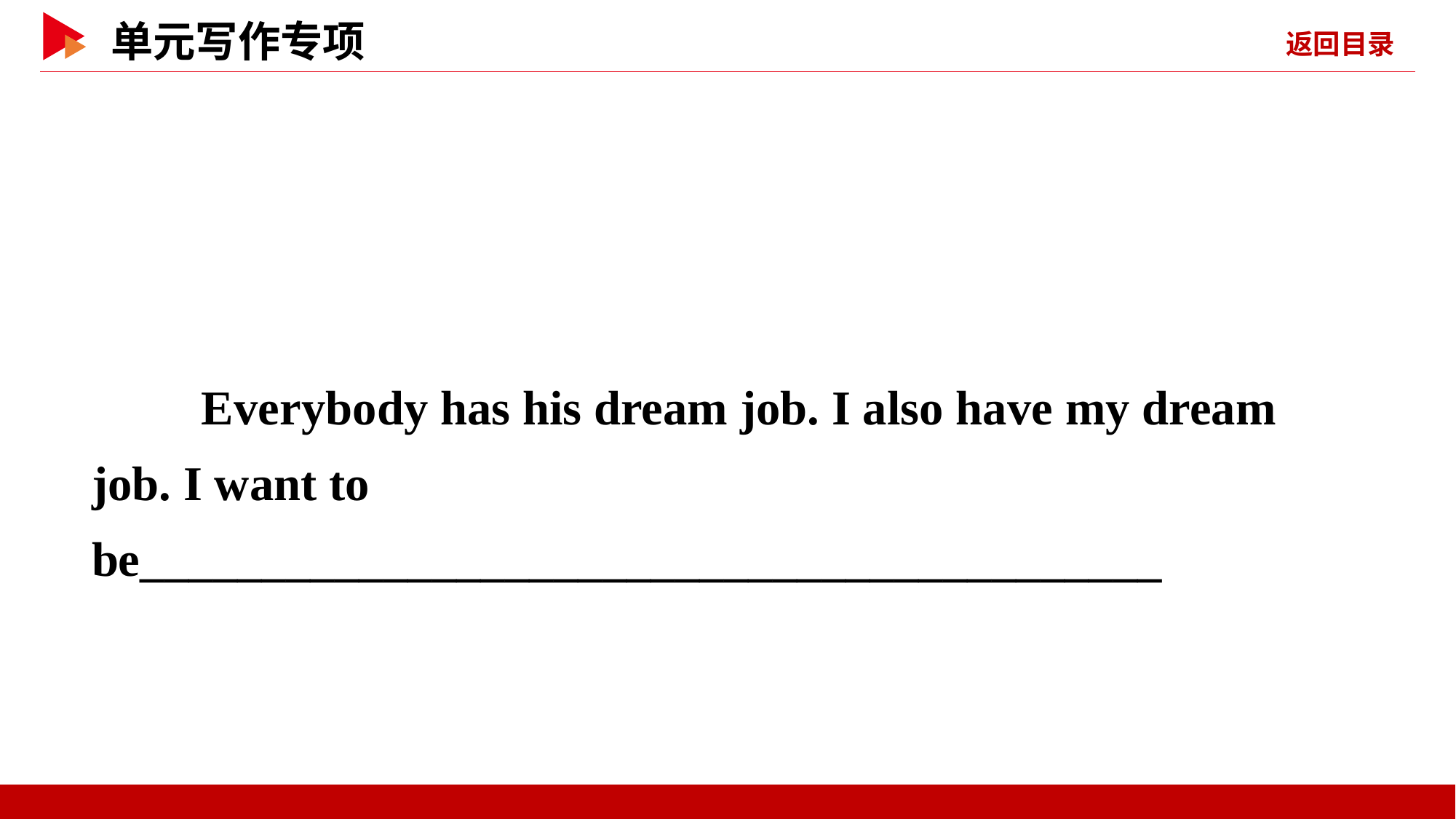

Everybody has his dream job. I also have my dream job. I want to be__________________________________________